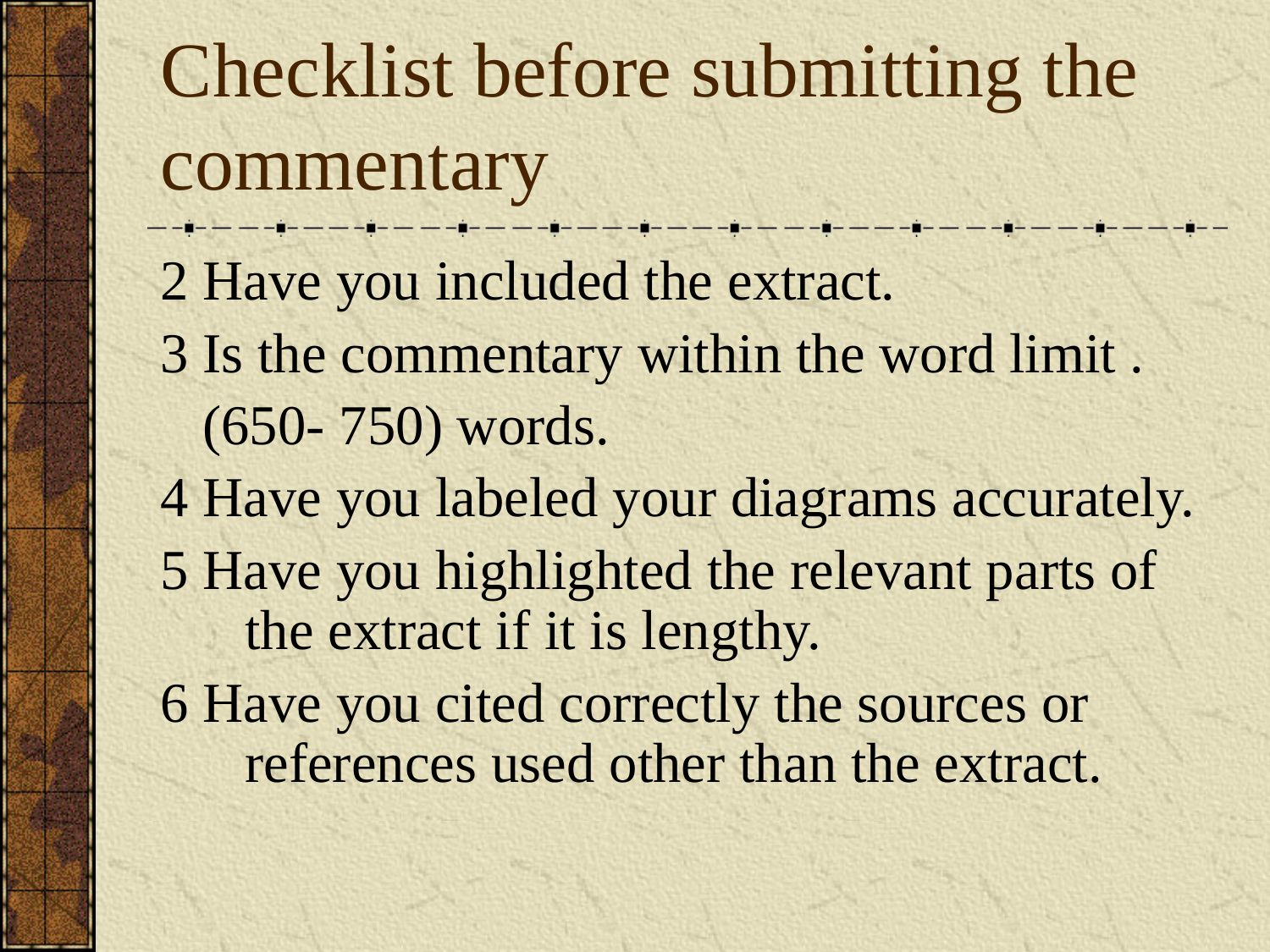

# Checklist before submitting the commentary
2 Have you included the extract.
3 Is the commentary within the word limit .
   (650- 750) words.
4 Have you labeled your diagrams accurately.
5 Have you highlighted the relevant parts of the extract if it is lengthy.
6 Have you cited correctly the sources or references used other than the extract.